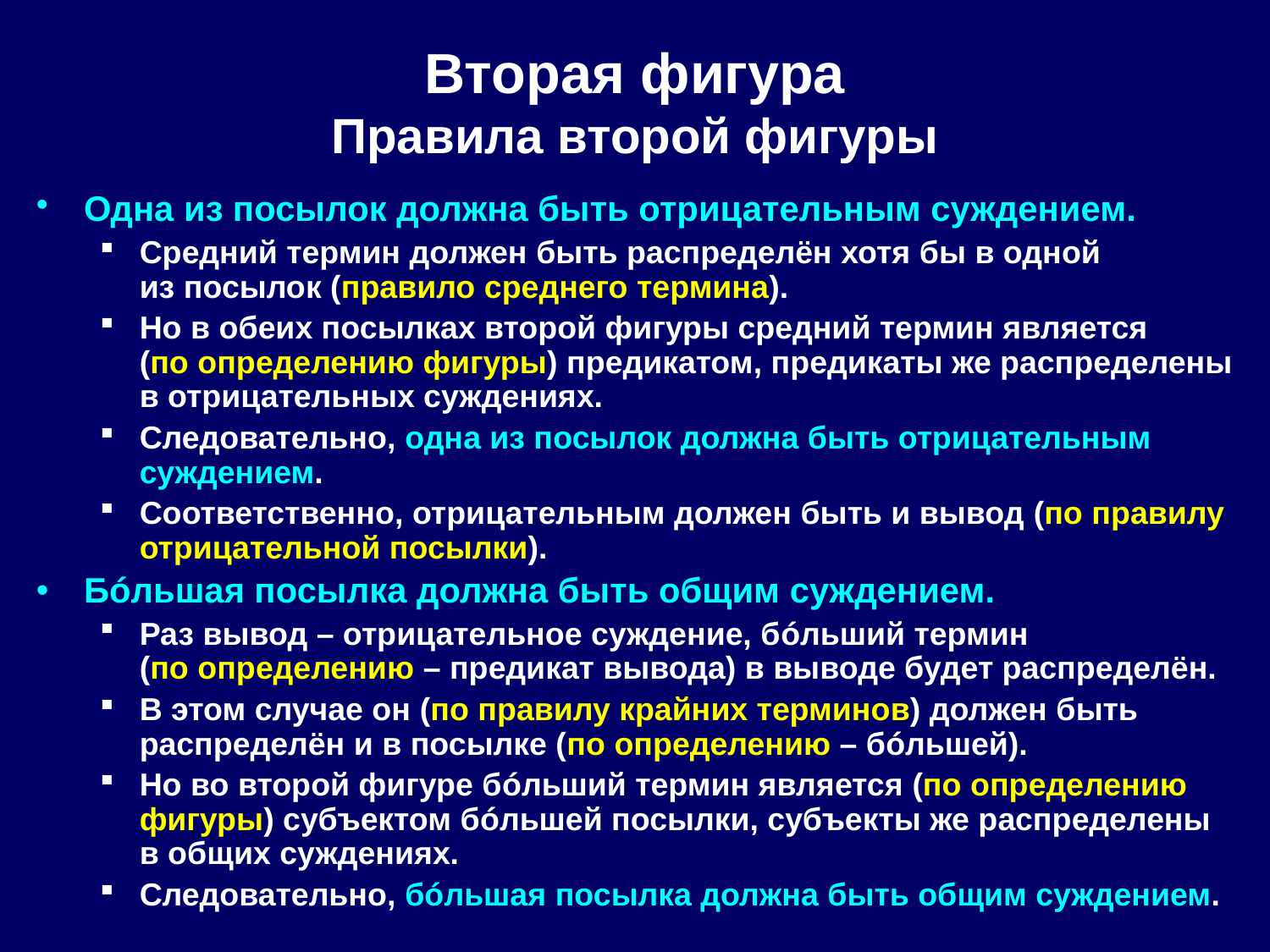

# Вторая фигура Правила второй фигуры
Одна из посылок должна быть отрицательным суждением.
Средний термин должен быть распределён хотя бы в одной
из посылок (правило среднего термина).
Но в обеих посылках второй фигуры средний термин является
(по определению фигуры) предикатом, предикаты же распределены в отрицательных суждениях.
Следовательно, одна из посылок должна быть отрицательным суждением.
Соответственно, отрицательным должен быть и вывод (по правилу отрицательной посылки).
Бóльшая посылка должна быть общим суждением.
Раз вывод – отрицательное суждение, бóльший термин
(по определению – предикат вывода) в выводе будет распределён.
В этом случае он (по правилу крайних терминов) должен быть распределён и в посылке (по определению – бóльшей).
Но во второй фигуре бóльший термин является (по определению фигуры) субъектом бóльшей посылки, субъекты же распределены
в общих суждениях.
Следовательно, бóльшая посылка должна быть общим суждением.